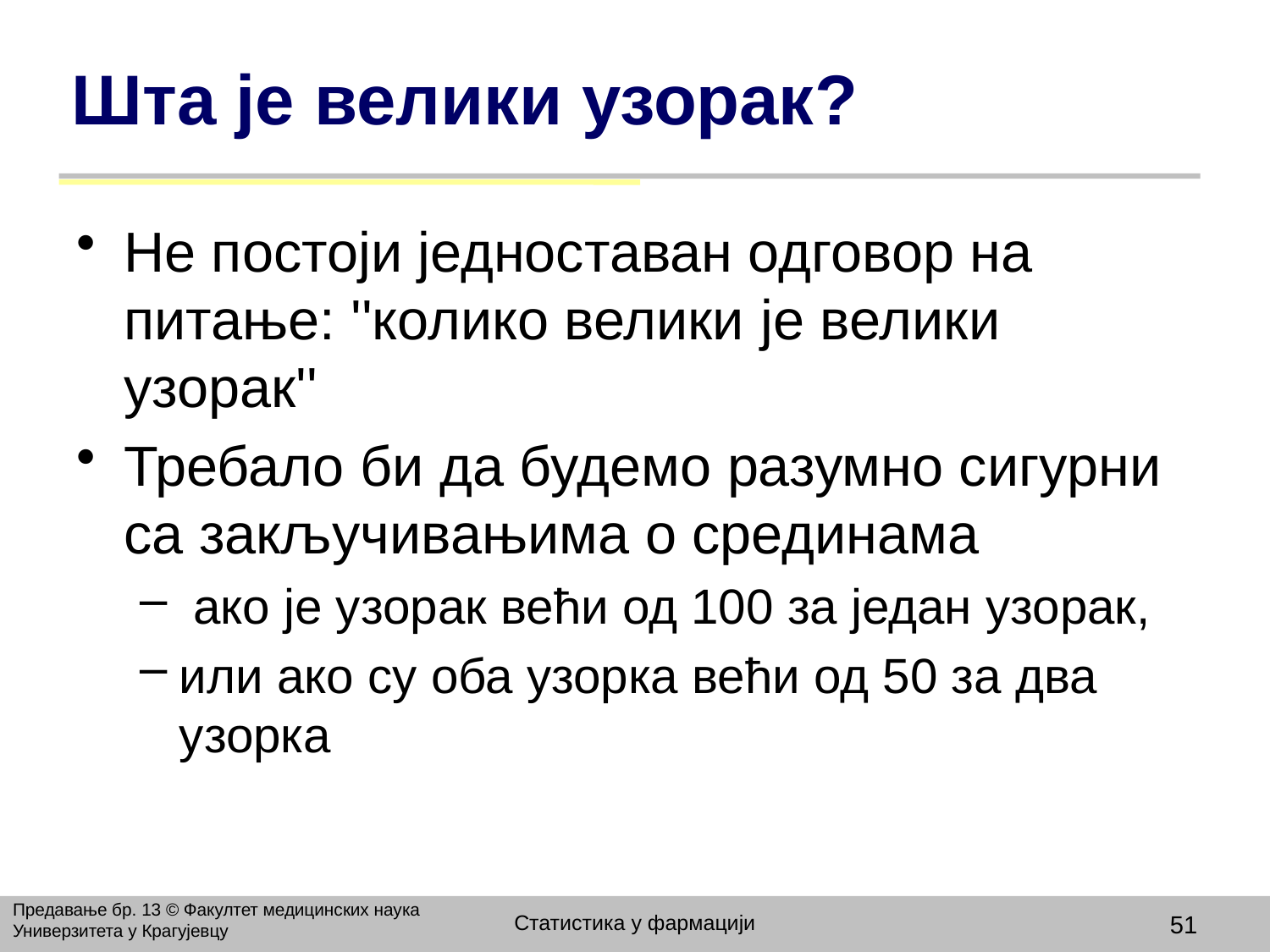

# Шта је велики узорак?
Не постоји једноставан одговор на питање: ''колико велики је велики узорак''
Требало би да будемо разумно сигурни са закључивањима о срединама
 ако је узорак већи од 100 за један узорак,
или ако су оба узорка већи од 50 за два узорка
Предавање бр. 13 © Факултет медицинских наука Универзитета у Крагујевцу
Статистика у фармацији
51